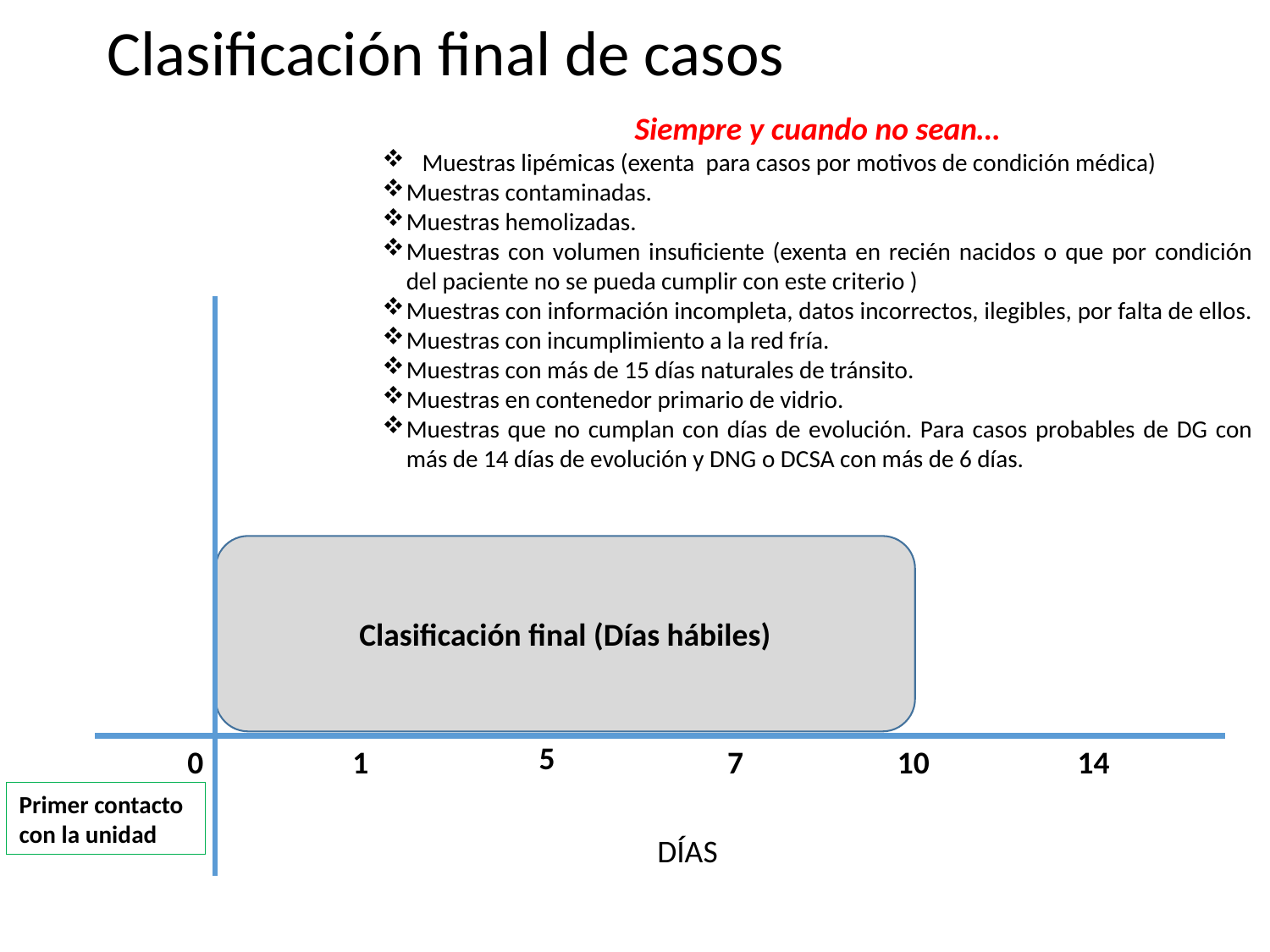

Clasificación final de casos
Siempre y cuando no sean…
Muestras lipémicas (exenta  para casos por motivos de condición médica)
Muestras contaminadas.
Muestras hemolizadas.
Muestras con volumen insuficiente (exenta en recién nacidos o que por condición del paciente no se pueda cumplir con este criterio )
Muestras con información incompleta, datos incorrectos, ilegibles, por falta de ellos.
Muestras con incumplimiento a la red fría.
Muestras con más de 15 días naturales de tránsito.
Muestras en contenedor primario de vidrio.
Muestras que no cumplan con días de evolución. Para casos probables de DG con más de 14 días de evolución y DNG o DCSA con más de 6 días.
Clasificación final (Días hábiles)
5
0

1
7
10
14
Primer contacto con la unidad
DÍAS